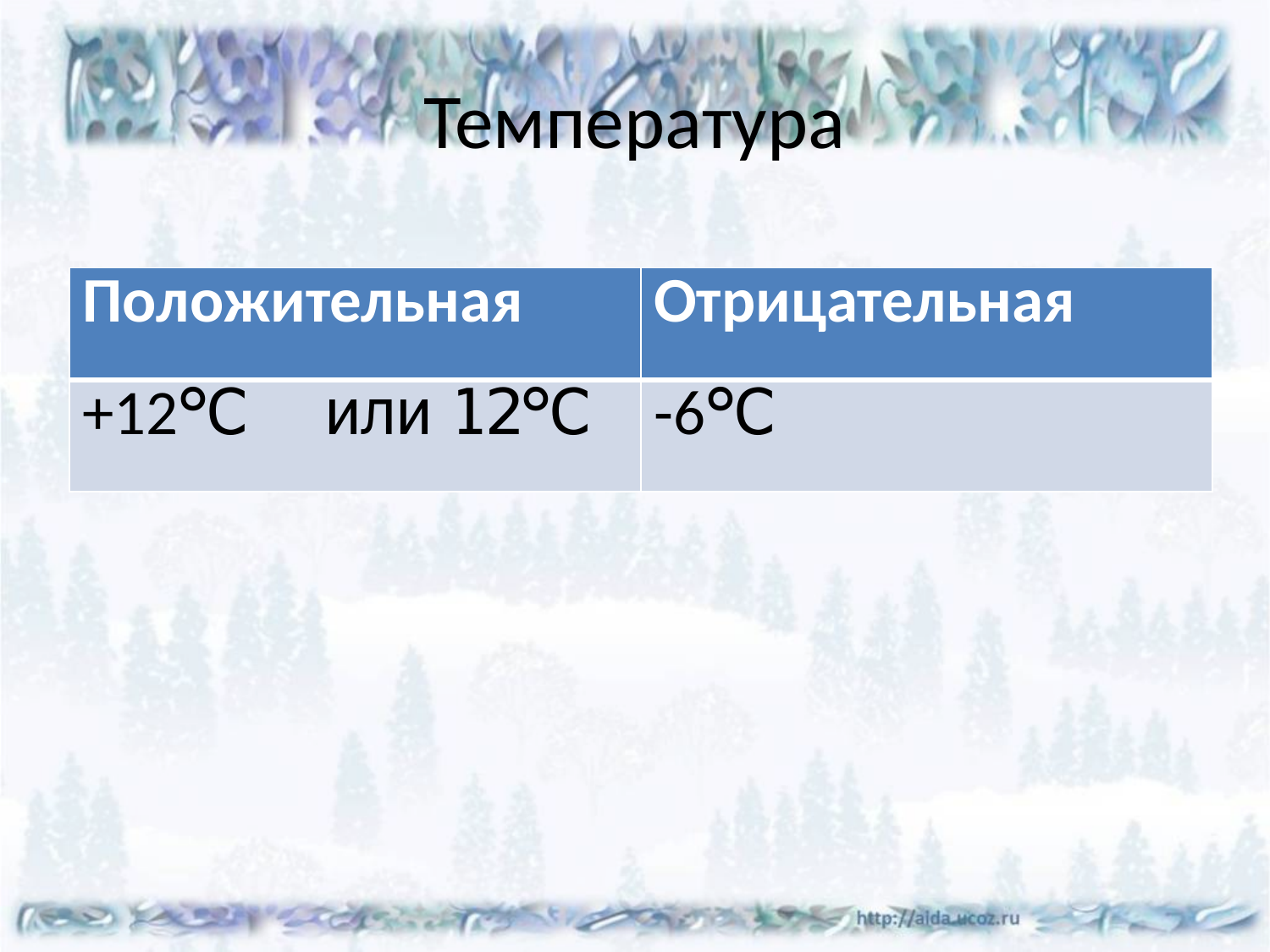

# Температура
| Положительная | Отрицательная |
| --- | --- |
| +12°С или 12°С | -6°С |